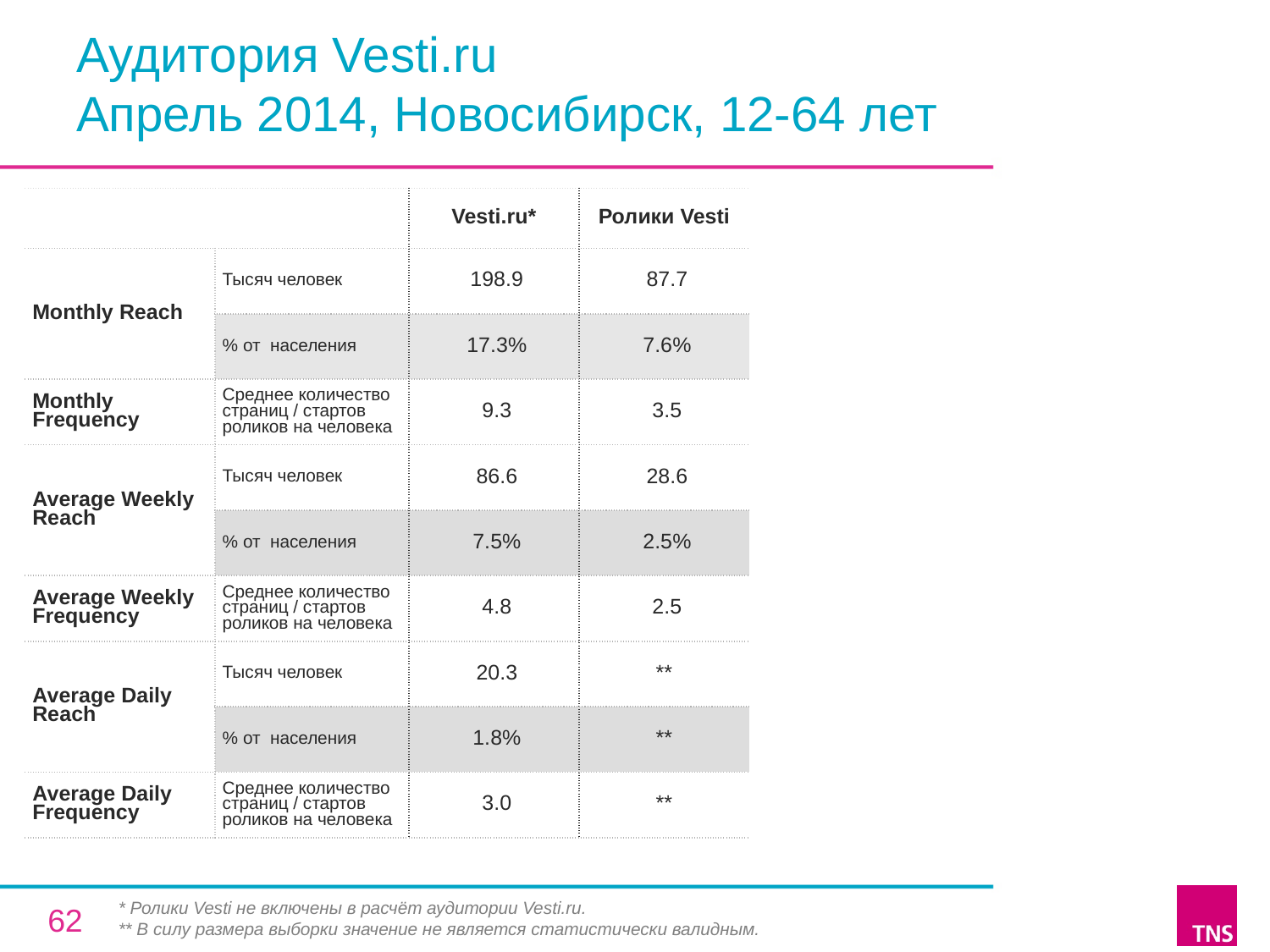

# Аудитория Vesti.ru Апрель 2014, Новосибирск, 12-64 лет
|  |  | Vesti.ru\* | Ролики Vesti |
| --- | --- | --- | --- |
| Monthly Reach | Тысяч человек | 198.9 | 87.7 |
|  | % от населения | 17.3% | 7.6% |
| Monthly Frequency | Среднее количество страниц / стартов роликов на человека | 9.3 | 3.5 |
| Average Weekly Reach | Тысяч человек | 86.6 | 28.6 |
|  | % от населения | 7.5% | 2.5% |
| Average Weekly Frequency | Среднее количество страниц / стартов роликов на человека | 4.8 | 2.5 |
| Average Daily Reach | Тысяч человек | 20.3 | \*\* |
|  | % от населения | 1.8% | \*\* |
| Average Daily Frequency | Среднее количество страниц / стартов роликов на человека | 3.0 | \*\* |
* Ролики Vesti не включены в расчёт аудитории Vesti.ru.
** В силу размера выборки значение не является статистически валидным.
62